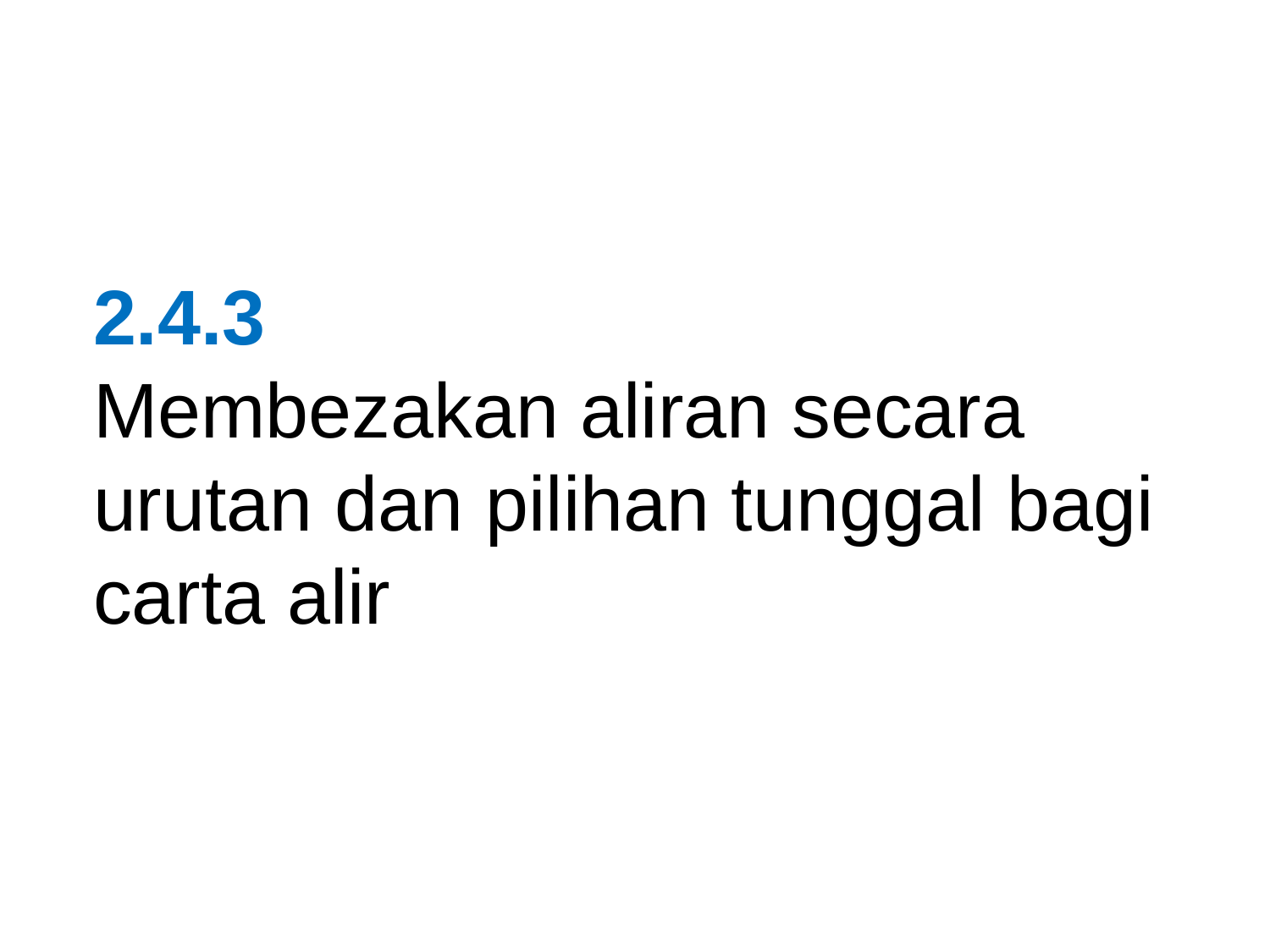

# 2.4.3 Membezakan aliran secara urutan dan pilihan tunggal bagi carta alir